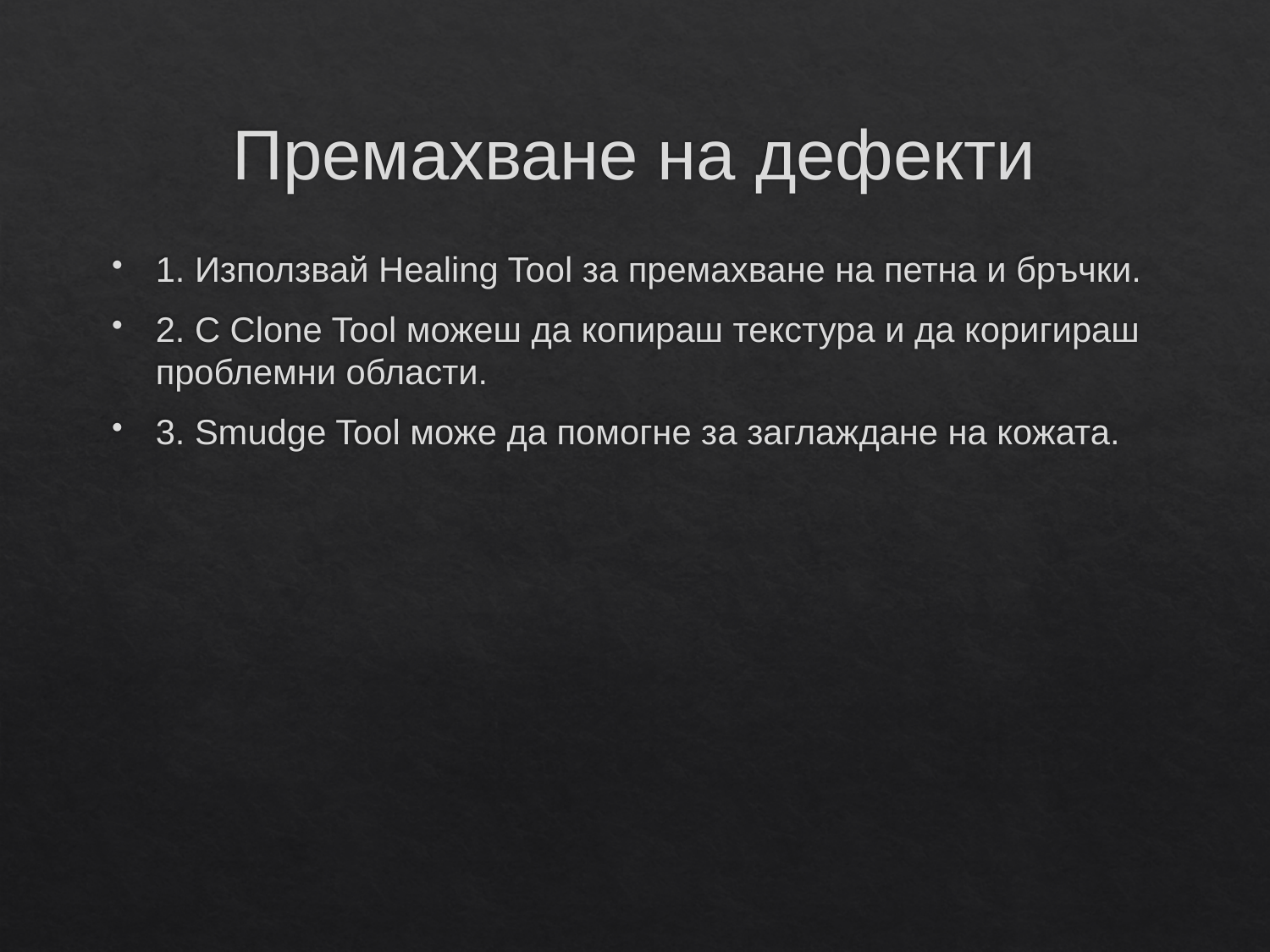

# Премахване на дефекти
1. Използвай Healing Tool за премахване на петна и бръчки.
2. С Clone Tool можеш да копираш текстура и да коригираш проблемни области.
3. Smudge Tool може да помогне за заглаждане на кожата.